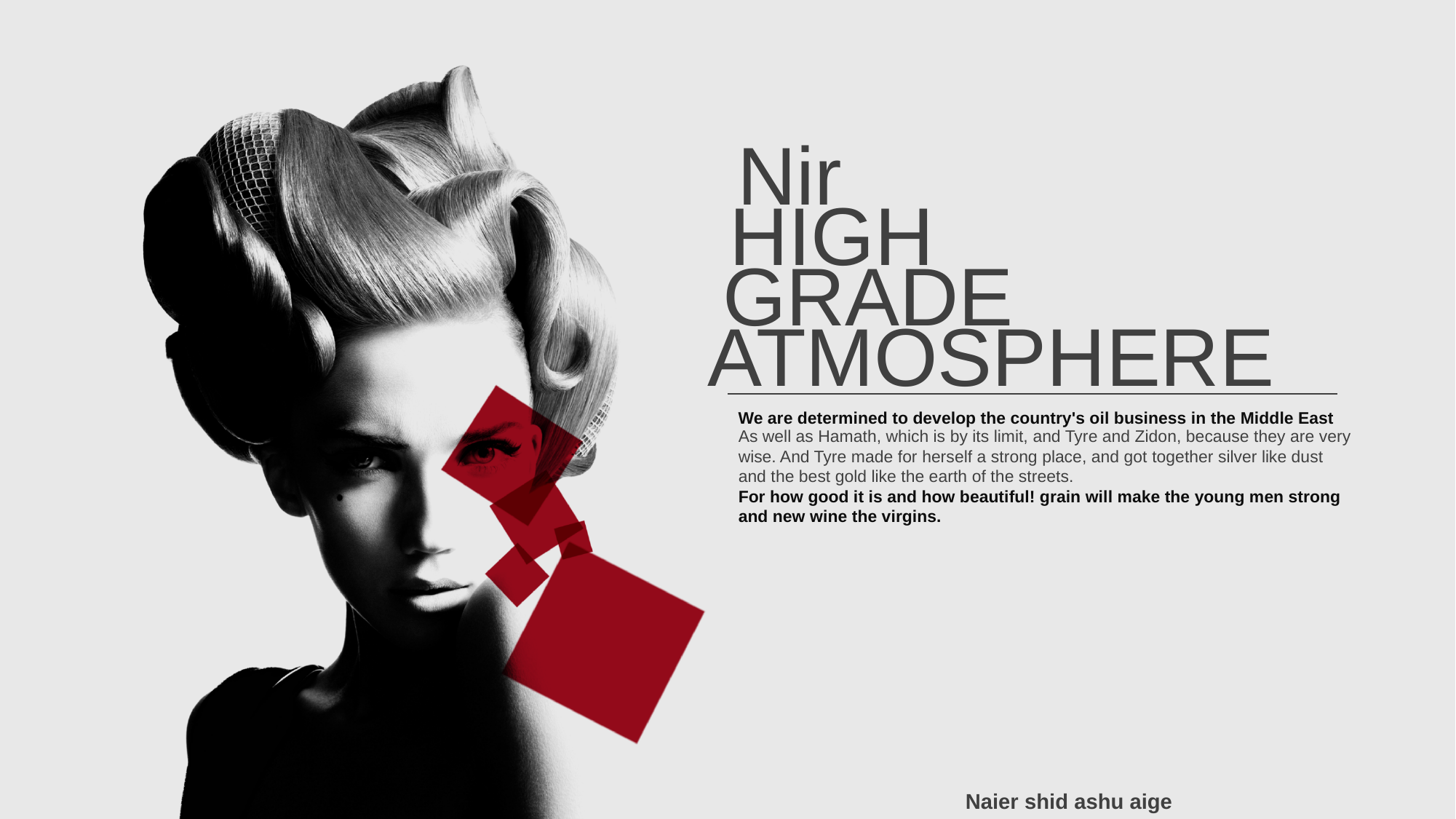

Nir
HIGH
GRADE
ATMOSPHERE
We are determined to develop the country's oil business in the Middle East
As well as Hamath, which is by its limit, and Tyre and Zidon, because they are very wise. And Tyre made for herself a strong place, and got together silver like dust and the best gold like the earth of the streets.
For how good it is and how beautiful! grain will make the young men strong and new wine the virgins.

Naier shid ashu aige